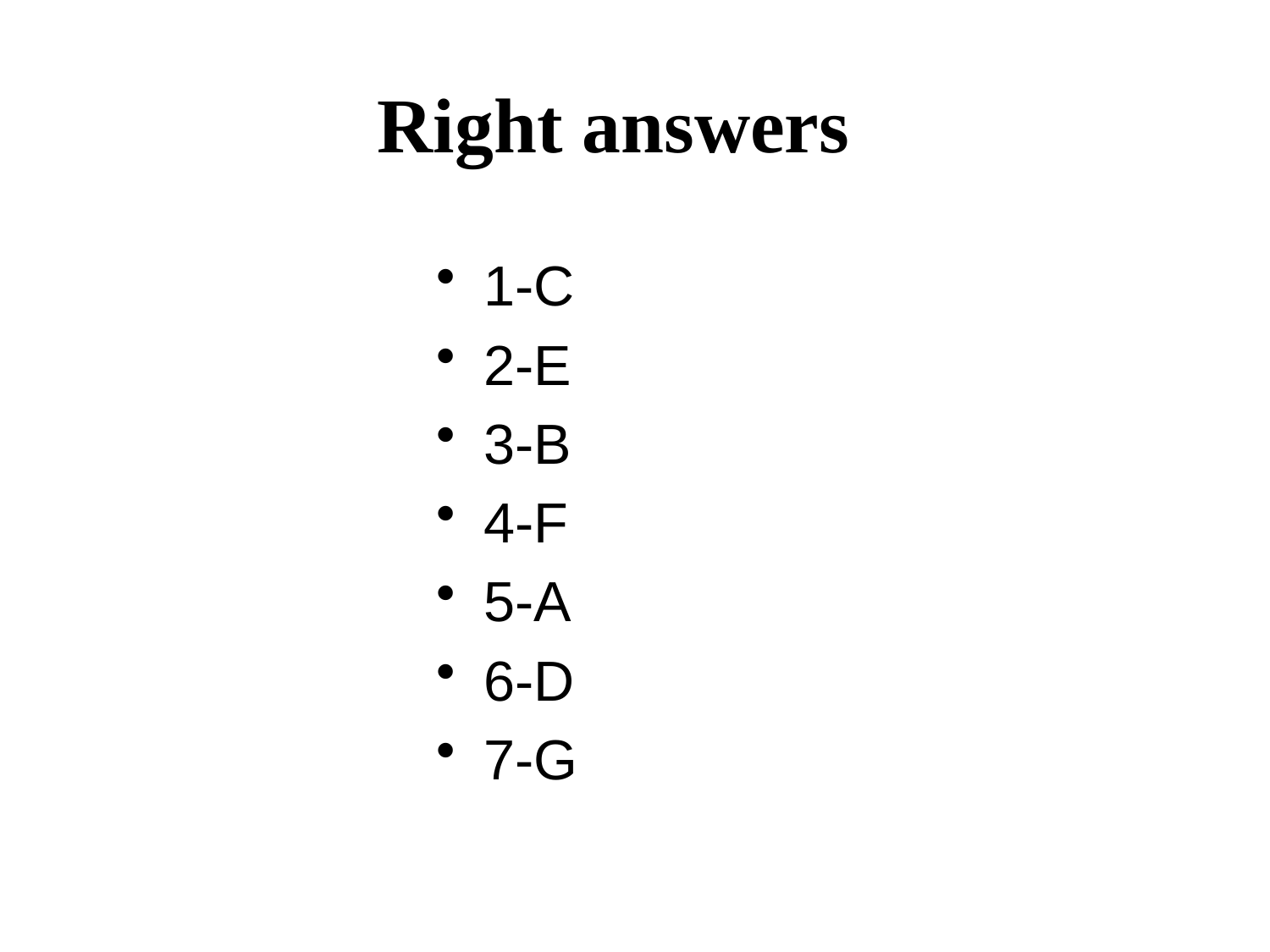

# Right answers
1-C
2-E
3-B
4-F
5-A
6-D
7-G